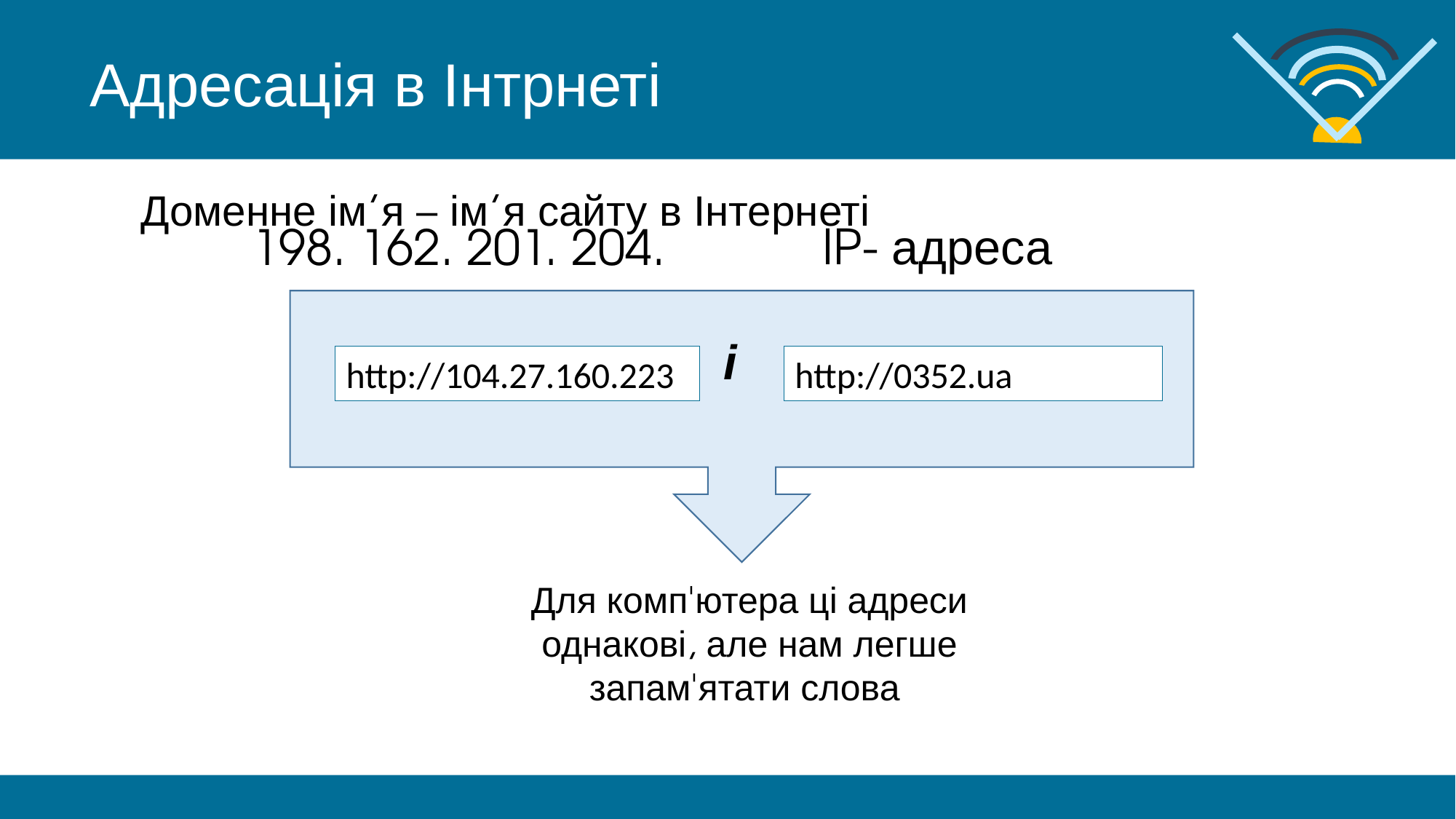

#

Адресація в Інтрнеті
Доменне ім’я – ім’я сайту в Інтернеті
IP- адреса
198. 162. 201. 204.

і
http://0352.ua
http://104.27.160.223
Для комп'ютера ці адреси однакові, але нам легше запам'ятати слова